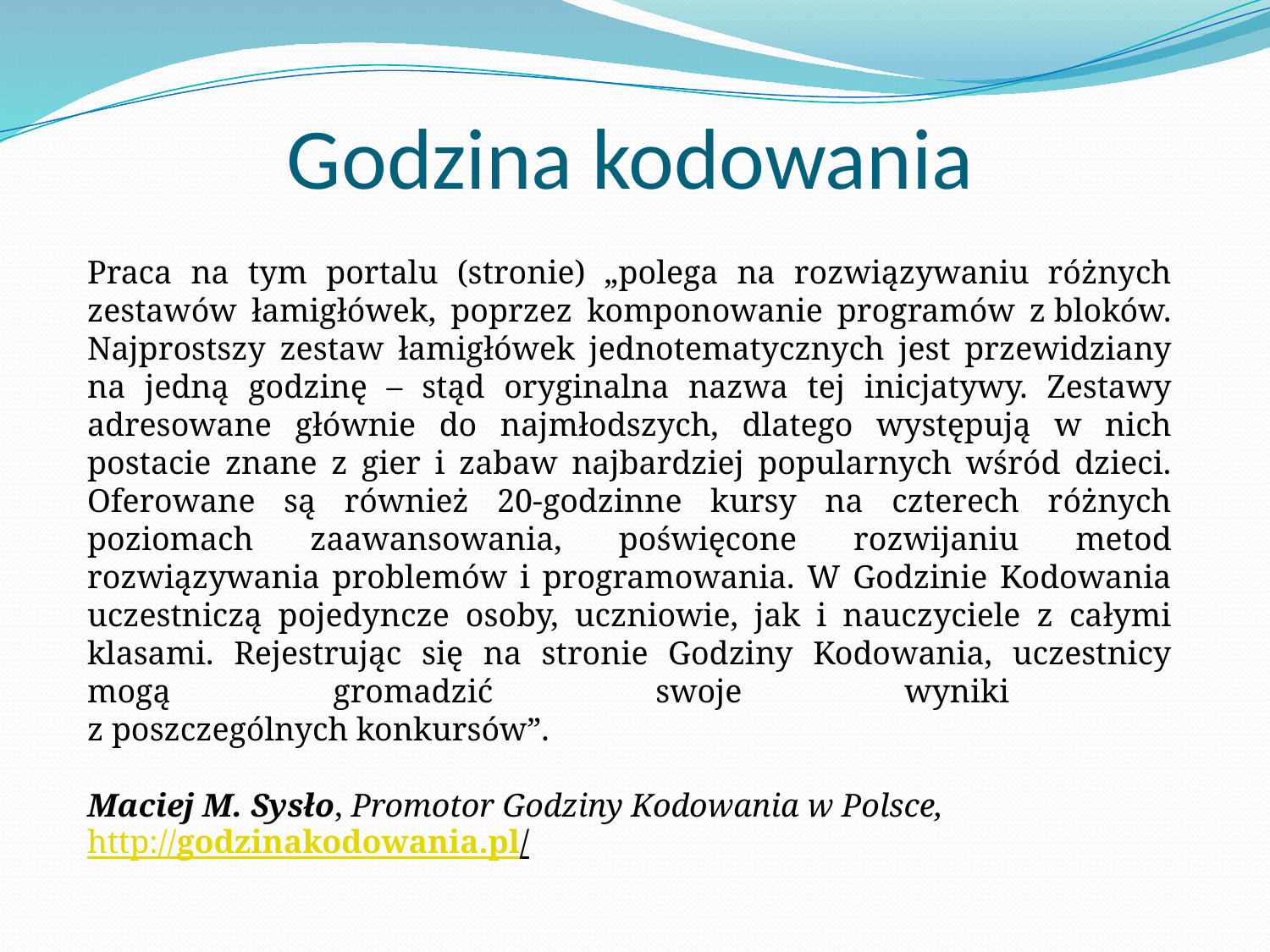

# Godzina kodowania
Praca na tym portalu (stronie) „polega na rozwiązywaniu różnych zestawów łamigłówek, poprzez komponowanie programów z bloków. Najprostszy zestaw łamigłówek jednotematycznych jest przewidziany na jedną godzinę – stąd oryginalna nazwa tej inicjatywy. Zestawy adresowane głównie do najmłodszych, dlatego występują w nich postacie znane z gier i zabaw najbardziej popularnych wśród dzieci. Oferowane są również 20-godzinne kursy na czterech różnych poziomach zaawansowania, poświęcone rozwijaniu metod rozwiązywania problemów i programowania. W Godzinie Kodowania uczestniczą pojedyncze osoby, uczniowie, jak i nauczyciele z całymi klasami. Rejestrując się na stronie Godziny Kodowania, uczestnicy mogą gromadzić swoje wyniki
z poszczególnych konkursów”.

Maciej M. Sysło, Promotor Godziny Kodowania w Polsce,
http://godzinakodowania.pl/